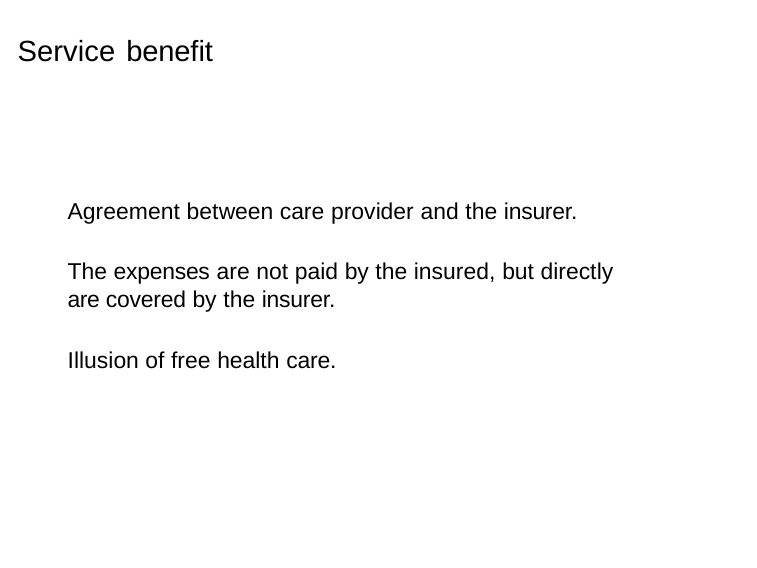

# Service benefit
Agreement between care provider and the insurer.

The expenses are not paid by the insured, but directly are covered by the insurer.

Illusion of free health care.
Jirˇí Valecký (VSB-TUO)
8 / 25